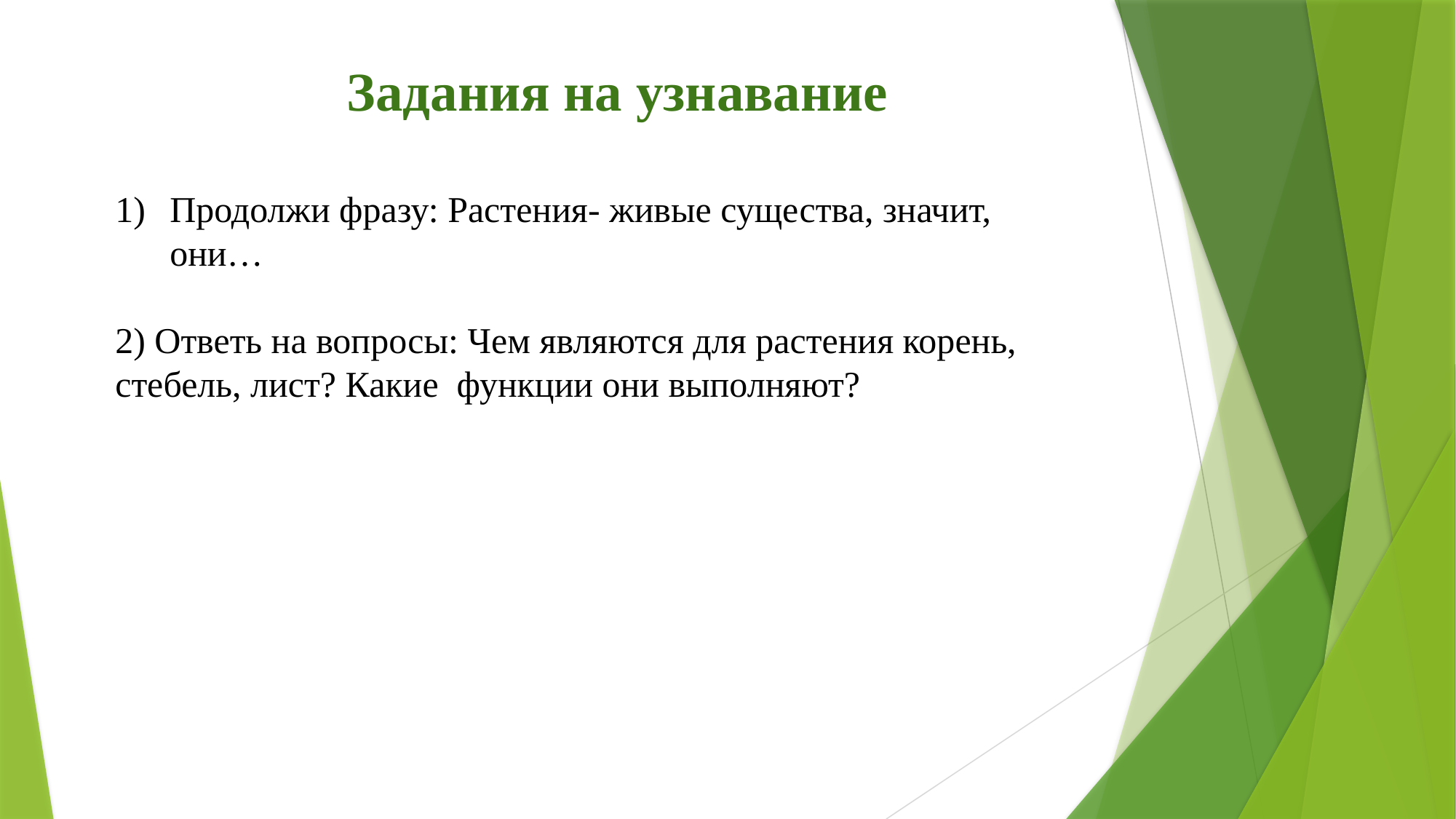

# Задания на узнавание
Продолжи фразу: Растения- живые существа, значит, они…

2) Ответь на вопросы: Чем являются для растения корень, стебель, лист? Какие  функции они выполняют?